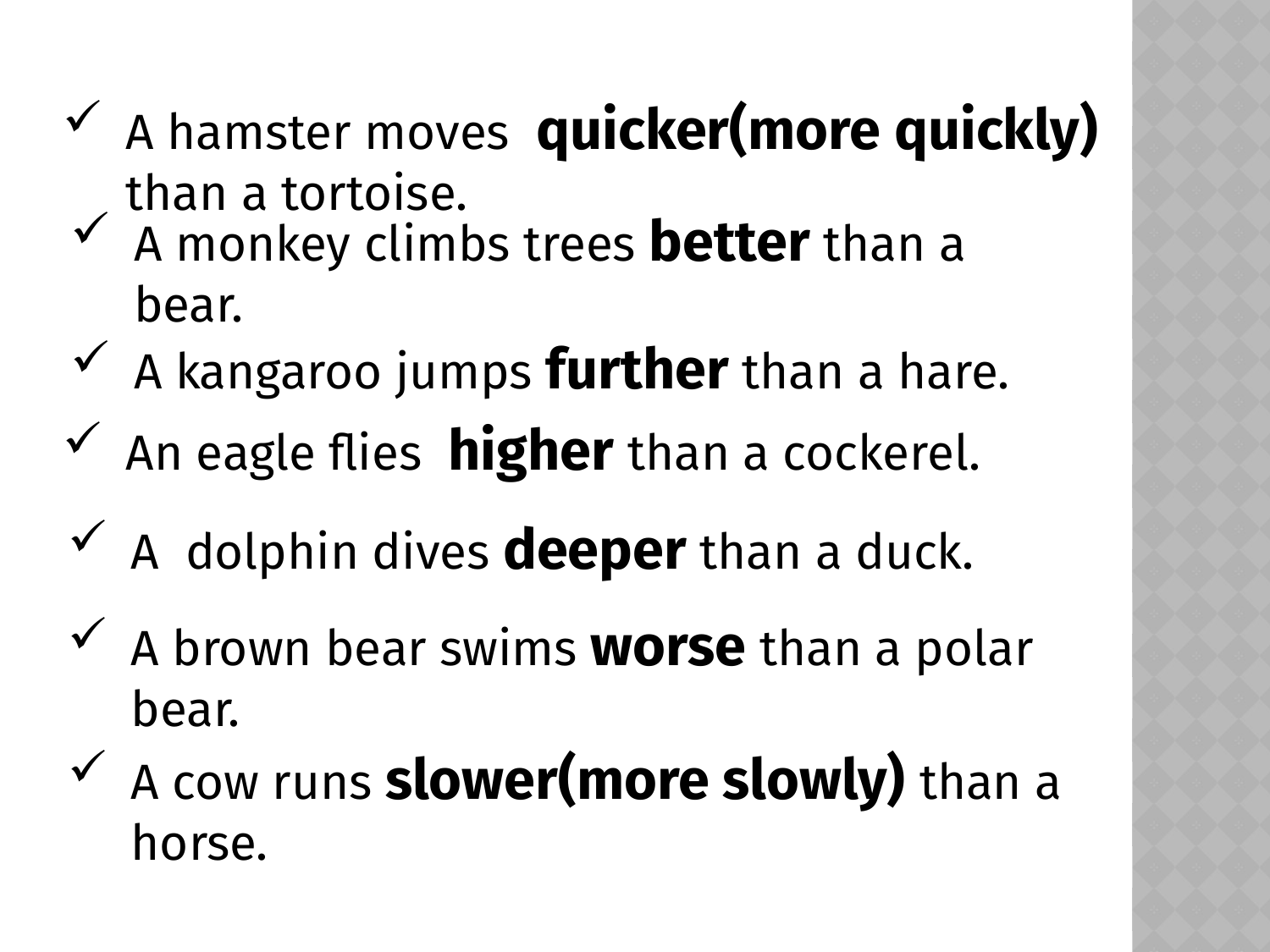

A hamster moves  quicker(more quickly) than a tortoise.
A monkey climbs trees better than a bear.
A kangaroo jumps further than a hare.
An eagle flies  higher than a cockerel.
A  dolphin dives deeper than a duck.
A brown bear swims worse than a polar bear.
A cow runs slower(more slowly) than a horse.